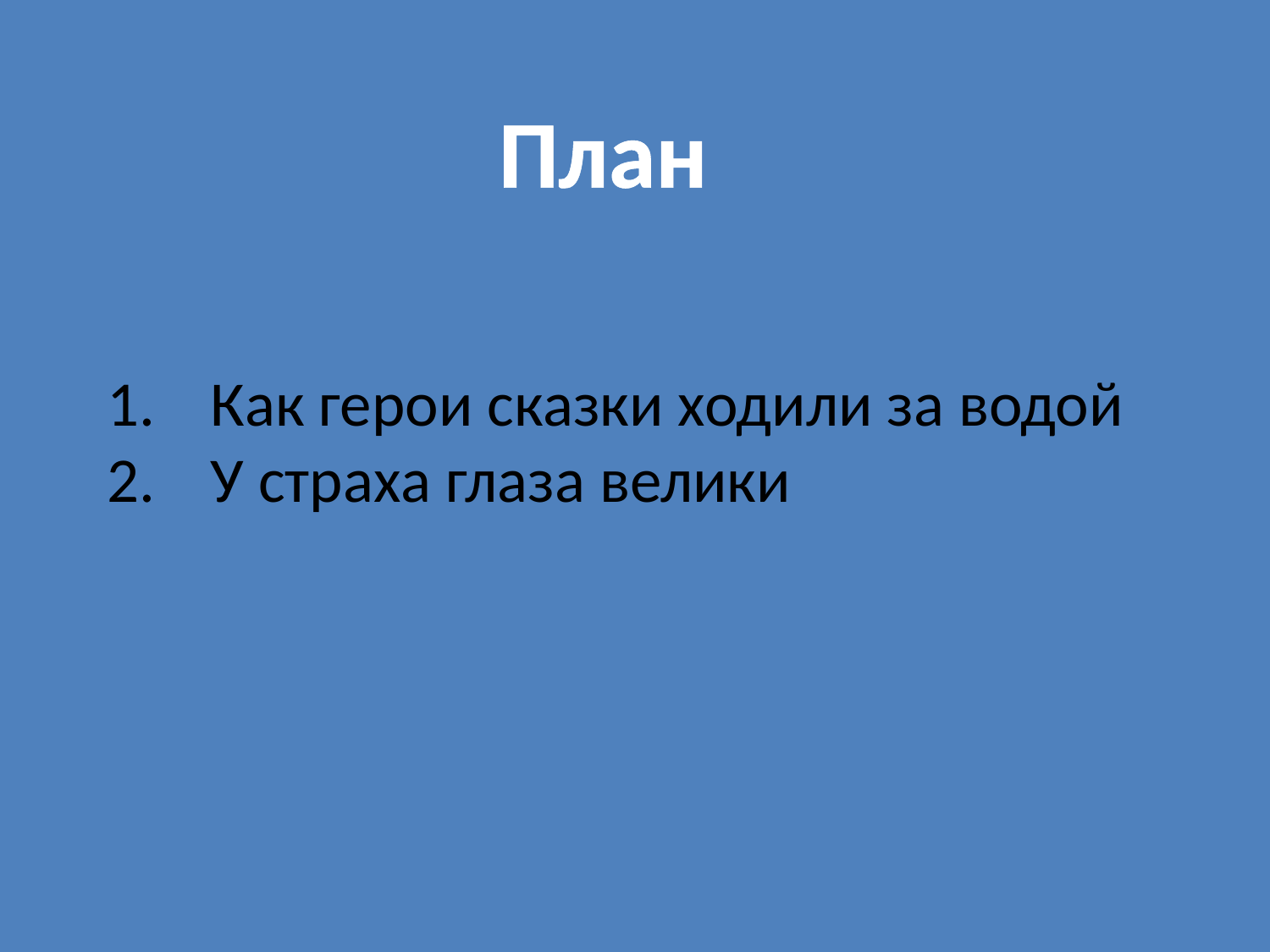

План
Как герои сказки ходили за водой
У страха глаза велики